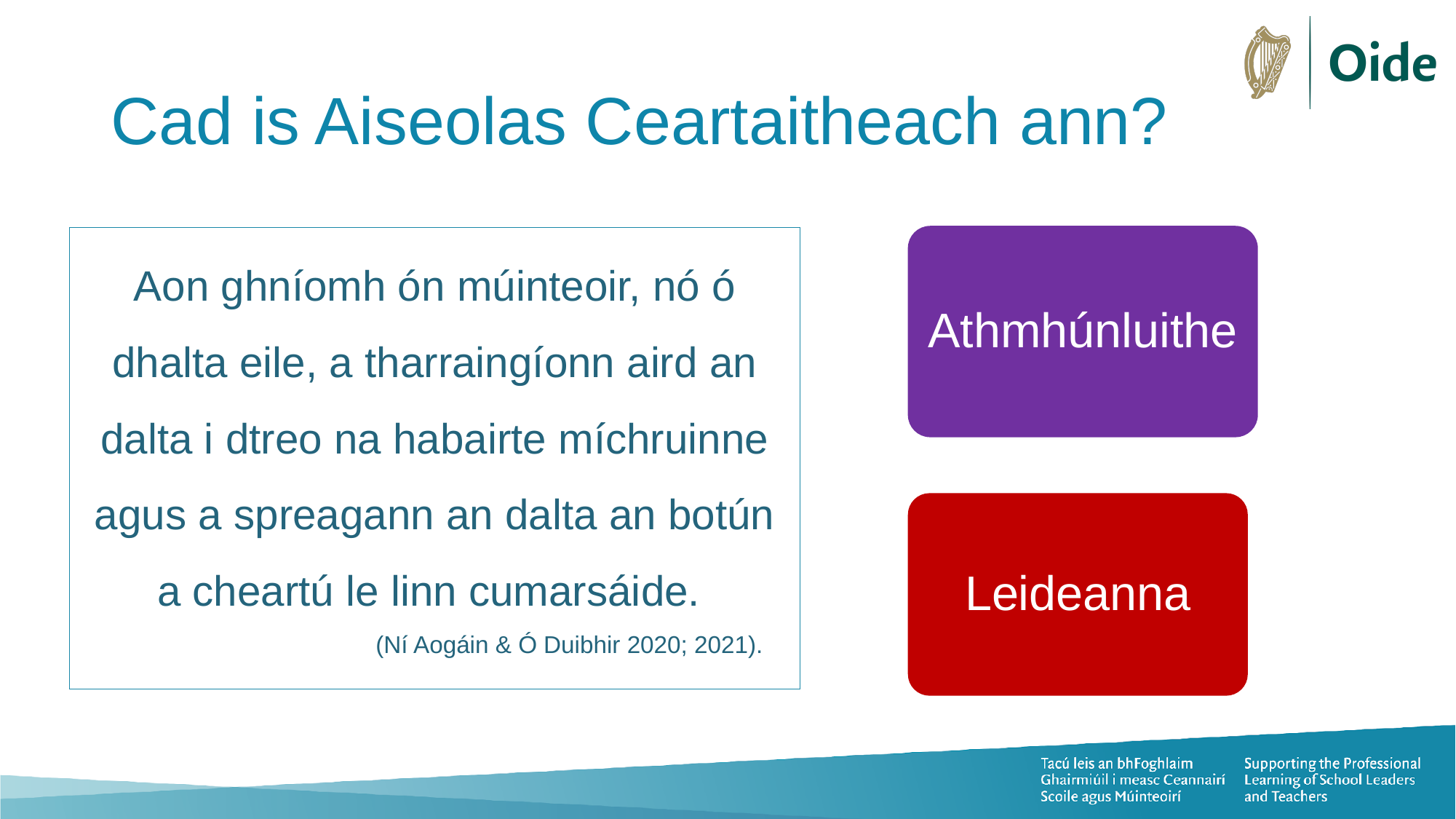

# Cad is Aiseolas Ceartaitheach ann?
Aon ghníomh ón múinteoir, nó ó dhalta eile, a tharraingíonn aird an dalta i dtreo na habairte míchruinne agus a spreagann an dalta an botún a cheartú le linn cumarsáide.
                                         (Ní Aogáin & Ó Duibhir 2020; 2021).

Athmhúnluithe
Leideanna